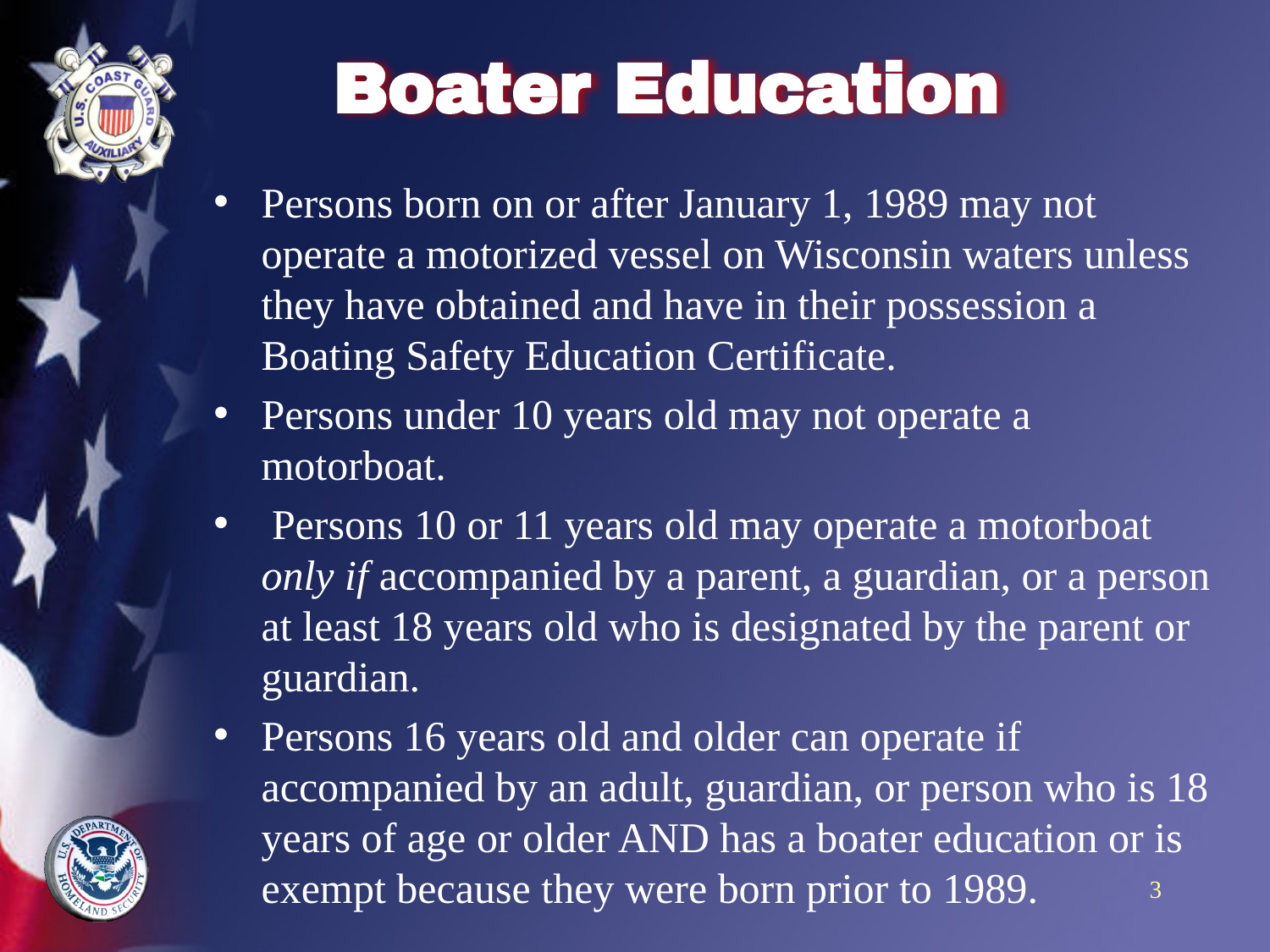

# Boater Education
Persons born on or after January 1, 1989 may not operate a motorized vessel on Wisconsin waters unless they have obtained and have in their possession a Boating Safety Education Certificate.
Persons under 10 years old may not operate a motorboat.
 Persons 10 or 11 years old may operate a motorboat only if accompanied by a parent, a guardian, or a person at least 18 years old who is designated by the parent or guardian.
Persons 16 years old and older can operate if accompanied by an adult, guardian, or person who is 18 years of age or older AND has a boater education or is exempt because they were born prior to 1989.

3